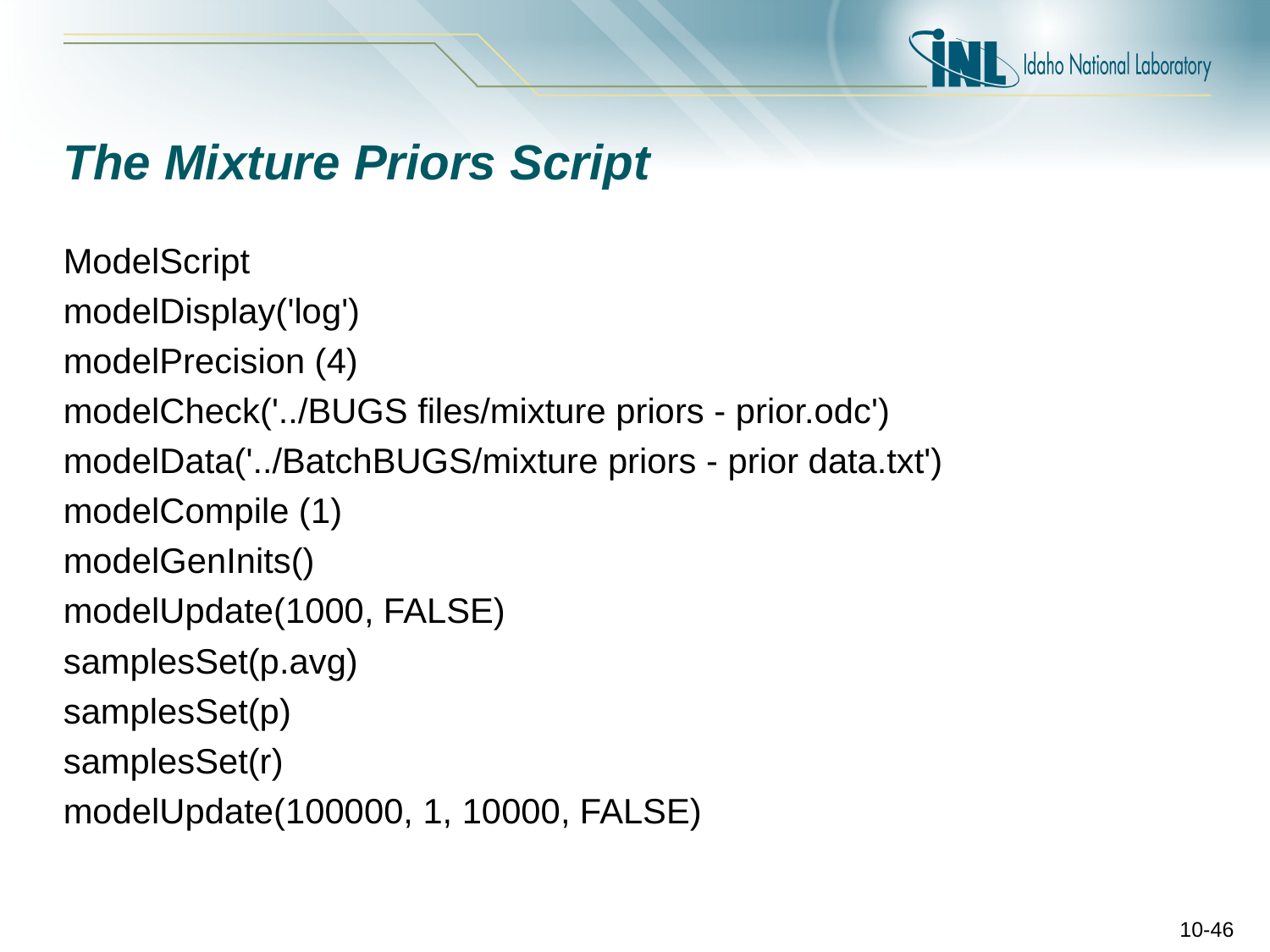

# The Mixture Priors Script
ModelScript
modelDisplay('log')
modelPrecision (4)
modelCheck('../BUGS files/mixture priors - prior.odc')
modelData('../BatchBUGS/mixture priors - prior data.txt')
modelCompile (1)
modelGenInits()
modelUpdate(1000, FALSE)
samplesSet(p.avg)
samplesSet(p)
samplesSet(r)
modelUpdate(100000, 1, 10000, FALSE)

10-46